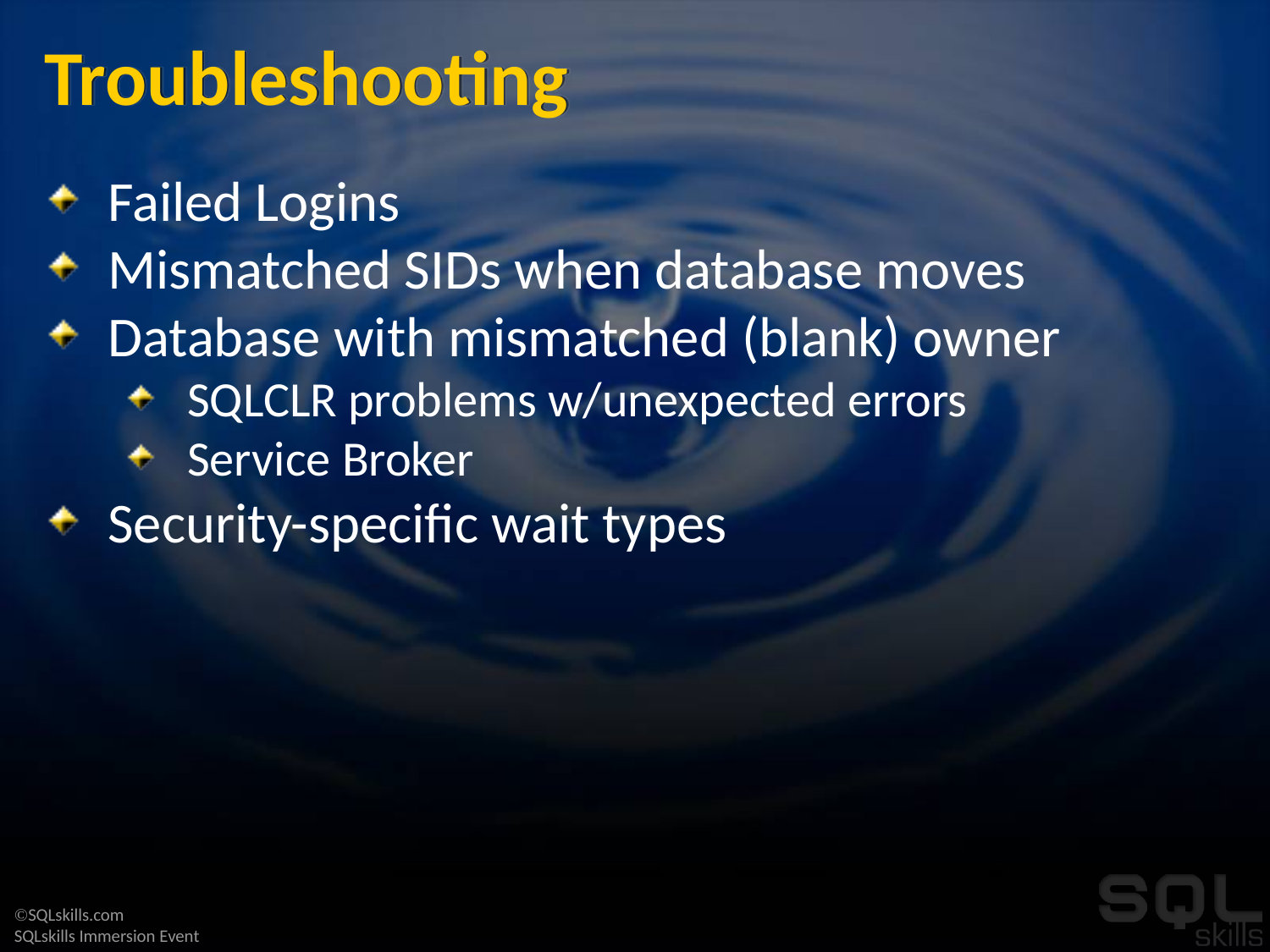

# Troubleshooting
Failed Logins
Mismatched SIDs when database moves
Database with mismatched (blank) owner
SQLCLR problems w/unexpected errors
Service Broker
Security-specific wait types